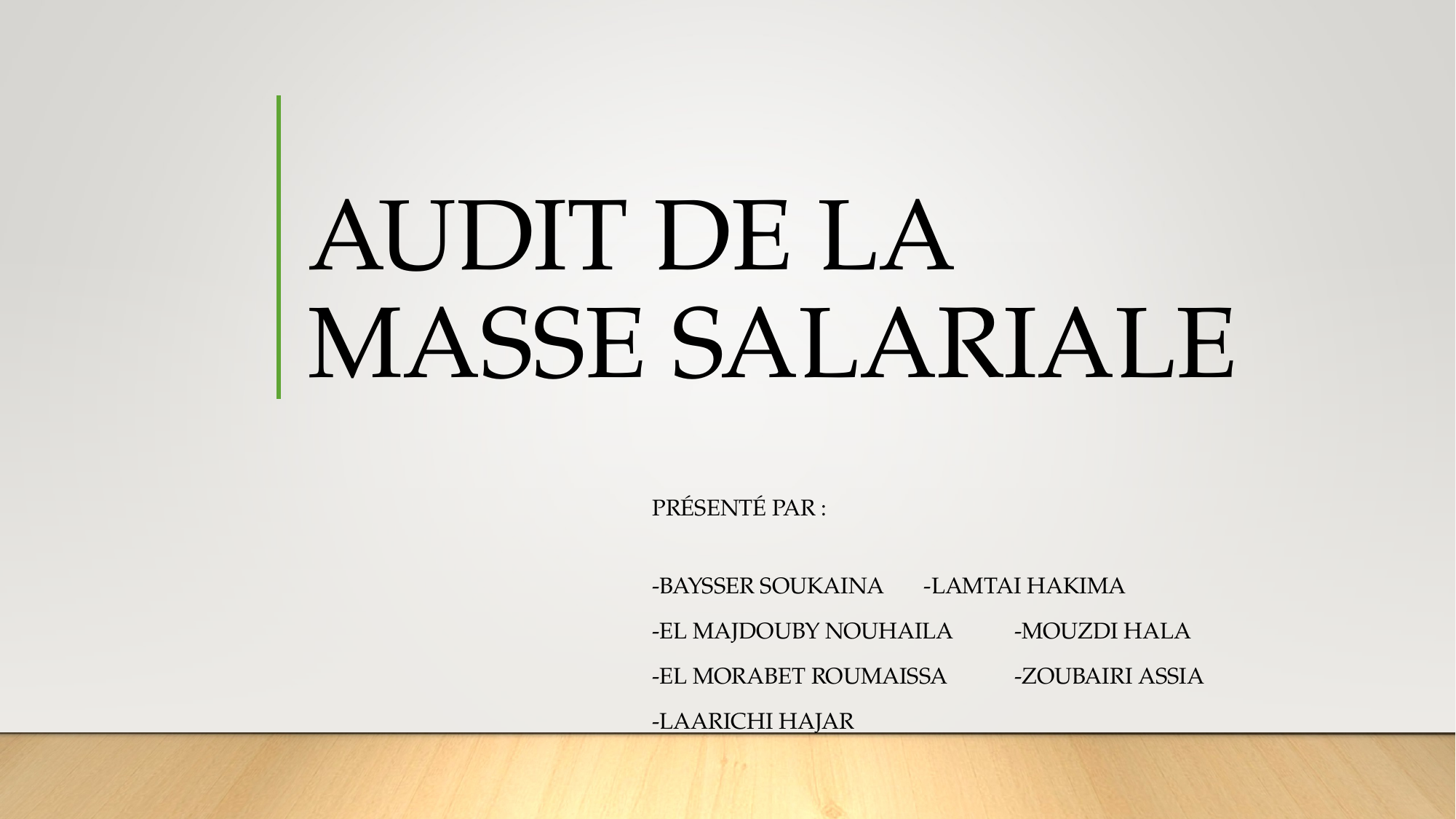

# AUDIT DE LA MASSE SALARIALE
Présenté par :
-BAYSSER Soukaina		-lamtai hakima
-EL MAJDOUBY Nouhaila	-Mouzdi hala
-EL MORABET Roumaissa	-zoubairi assia
-LAARICHI Hajar